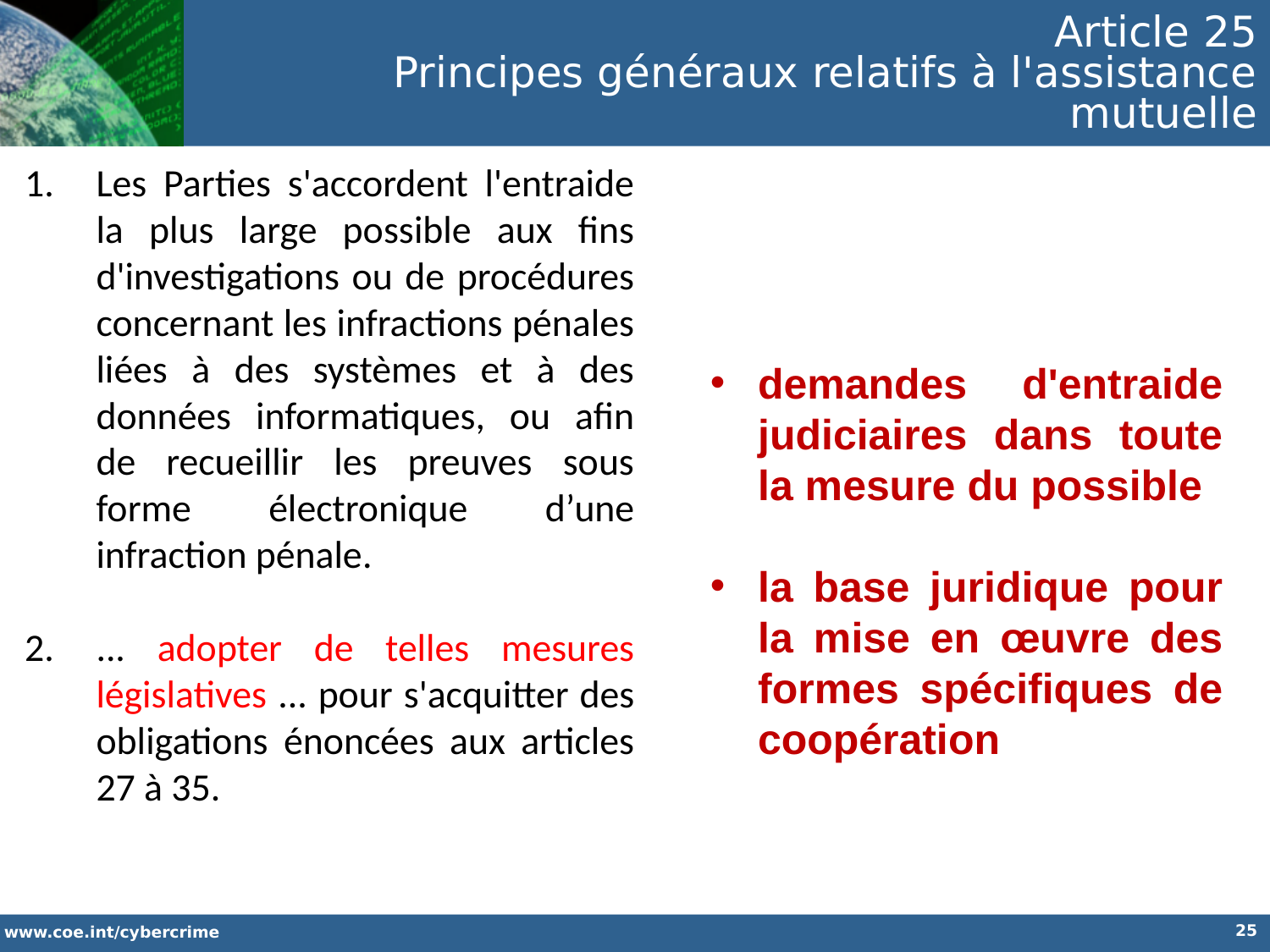

Article 25
Principes généraux relatifs à l'assistance mutuelle
Les Parties s'accordent l'entraide la plus large possible aux fins d'investigations ou de procédures concernant les infractions pénales liées à des systèmes et à des données informatiques, ou afin de recueillir les preuves sous forme électronique d’une infraction pénale.

... adopter de telles mesures législatives ... pour s'acquitter des obligations énoncées aux articles 27 à 35.
demandes d'entraide judiciaires dans toute la mesure du possible

la base juridique pour la mise en œuvre des formes spécifiques de coopération
25